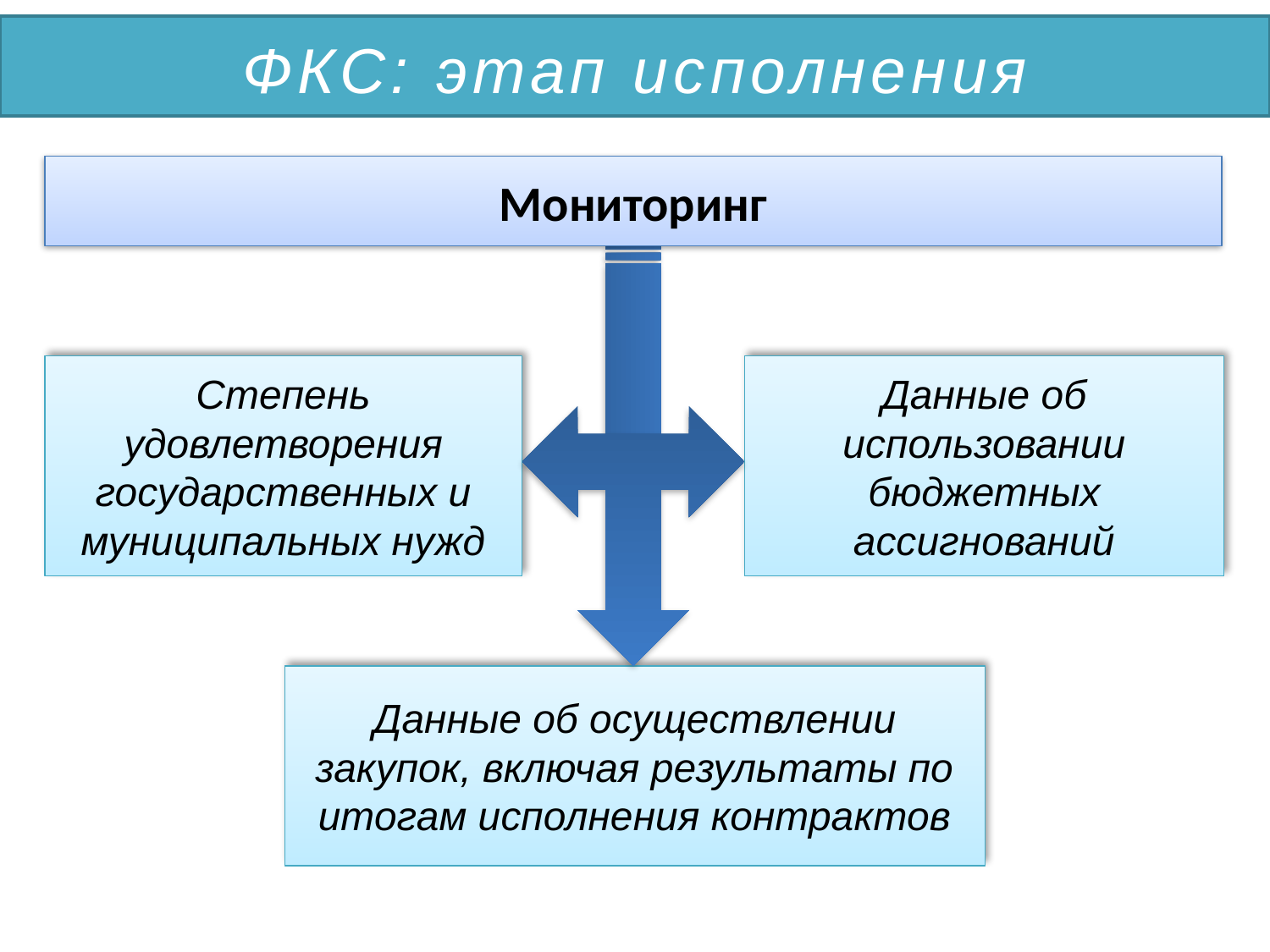

ФКС: этап исполнения
Мониторинг

Степень удовлетворения государственных и муниципальных нужд
Данные об использовании бюджетных ассигнований

Данные об осуществлении закупок, включая результаты по итогам исполнения контрактов